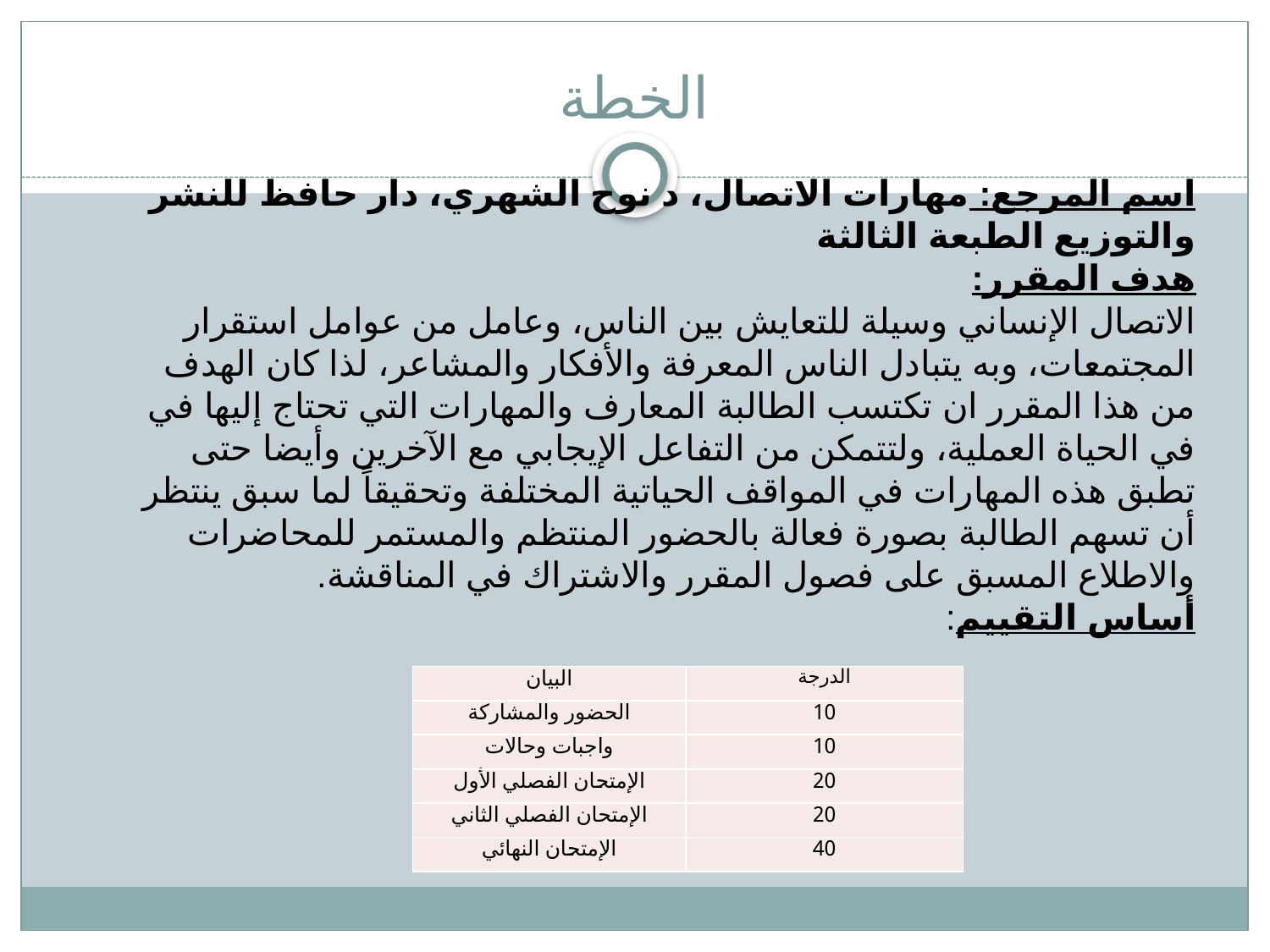

# الخطة
اسم المرجع: مهارات الاتصال، د نوح الشهري، دار حافظ للنشر والتوزيع الطبعة الثالثة
هدف المقرر:
الاتصال الإنساني وسيلة للتعايش بين الناس، وعامل من عوامل استقرار المجتمعات، وبه يتبادل الناس المعرفة والأفكار والمشاعر، لذا كان الهدف من هذا المقرر ان تكتسب الطالبة المعارف والمهارات التي تحتاج إليها في في الحياة العملية، ولتتمكن من التفاعل الإيجابي مع الآخرين وأيضا حتى تطبق هذه المهارات في المواقف الحياتية المختلفة وتحقيقاً لما سبق ينتظر أن تسهم الطالبة بصورة فعالة بالحضور المنتظم والمستمر للمحاضرات والاطلاع المسبق على فصول المقرر والاشتراك في المناقشة.
أساس التقييم:

| البيان | الدرجة |
| --- | --- |
| الحضور والمشاركة | 10 |
| واجبات وحالات | 10 |
| الإمتحان الفصلي الأول | 20 |
| الإمتحان الفصلي الثاني | 20 |
| الإمتحان النهائي | 40 |